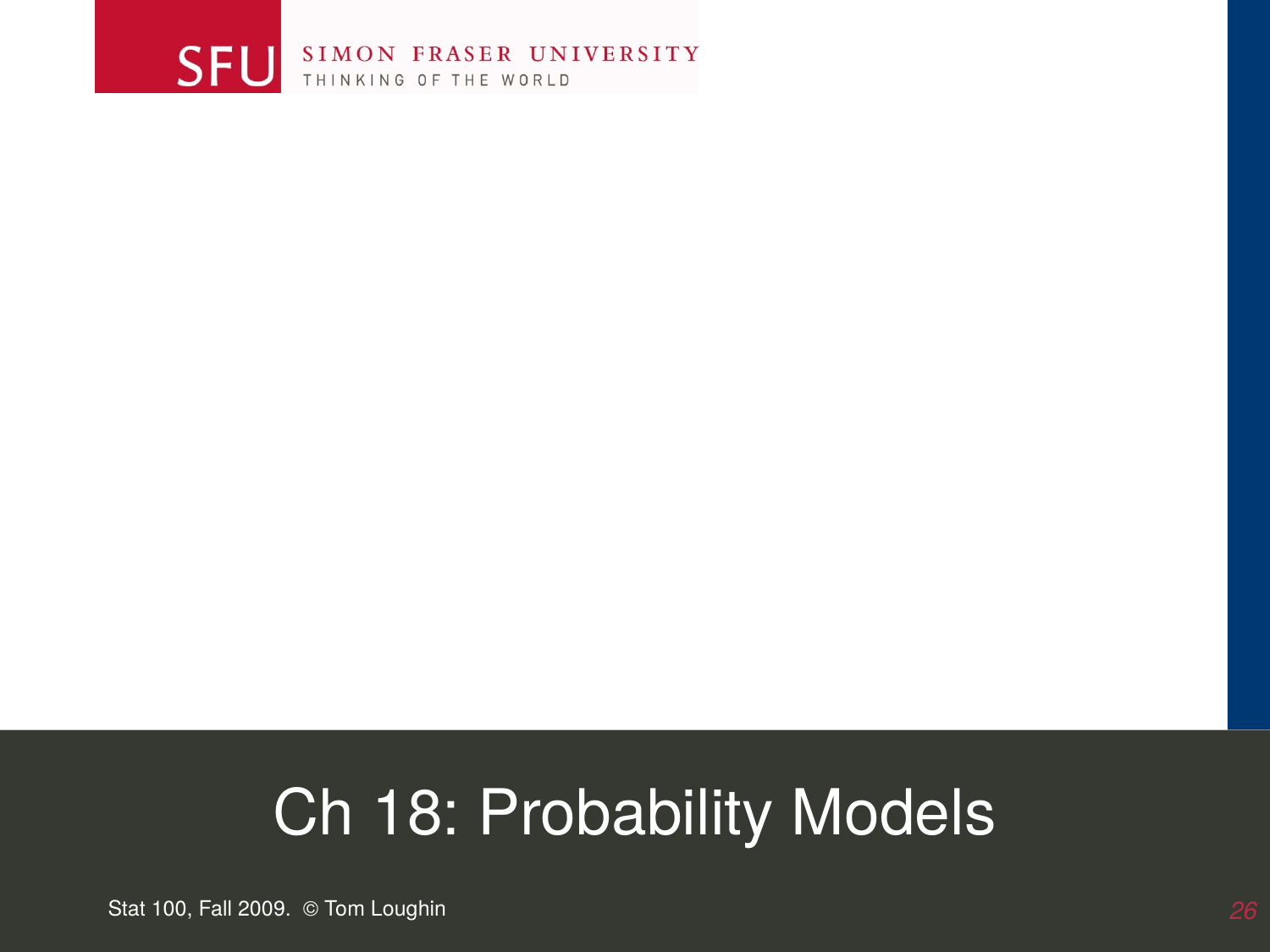

# Ch 18: Probability Models
Stat 100, Fall 2009.  © Tom Loughin
26